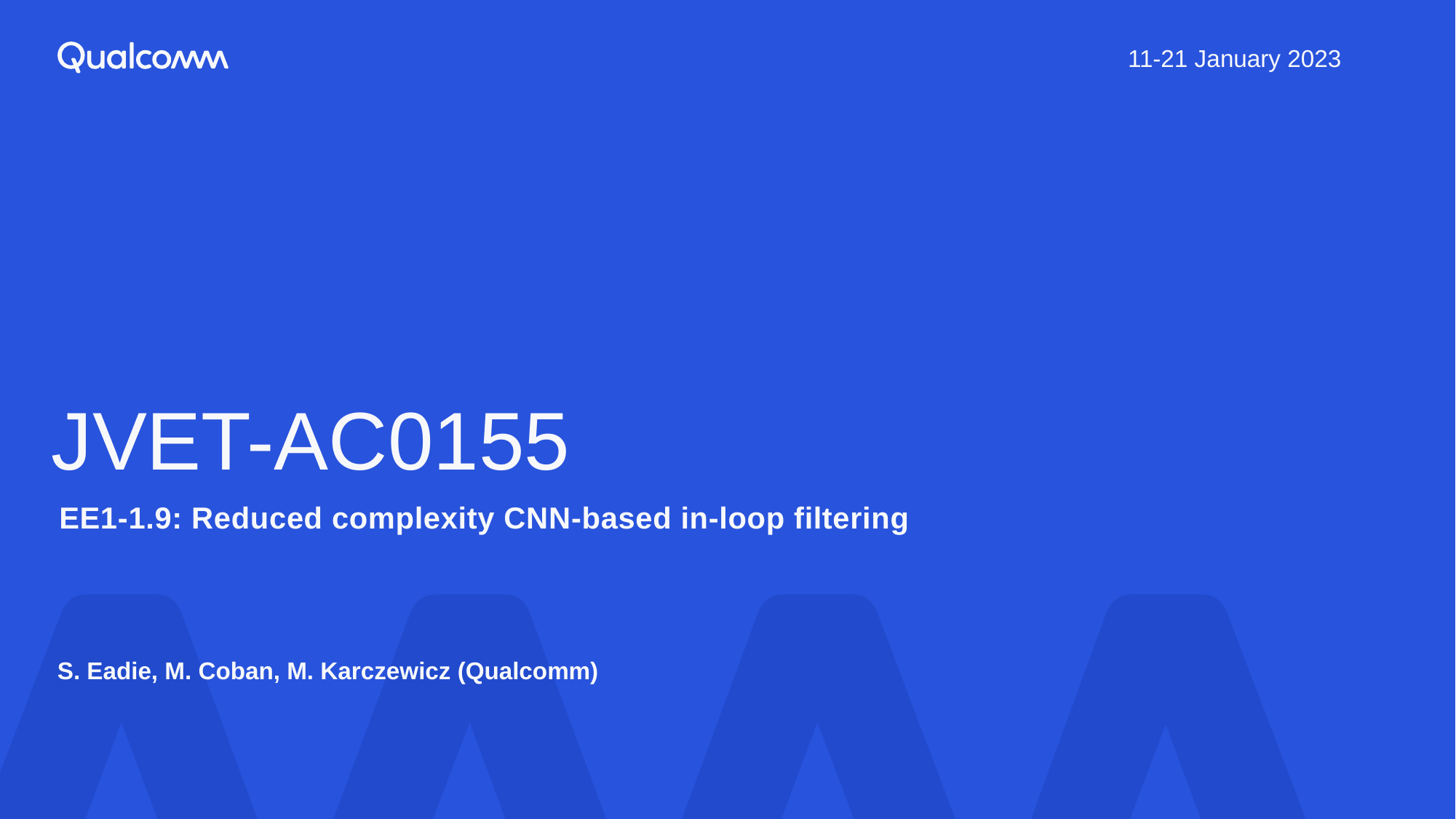

11-21 January 2023
# JVET-AC0155
EE1-1.9: Reduced complexity CNN-based in-loop filtering
S. Eadie, M. Coban, M. Karczewicz (Qualcomm)